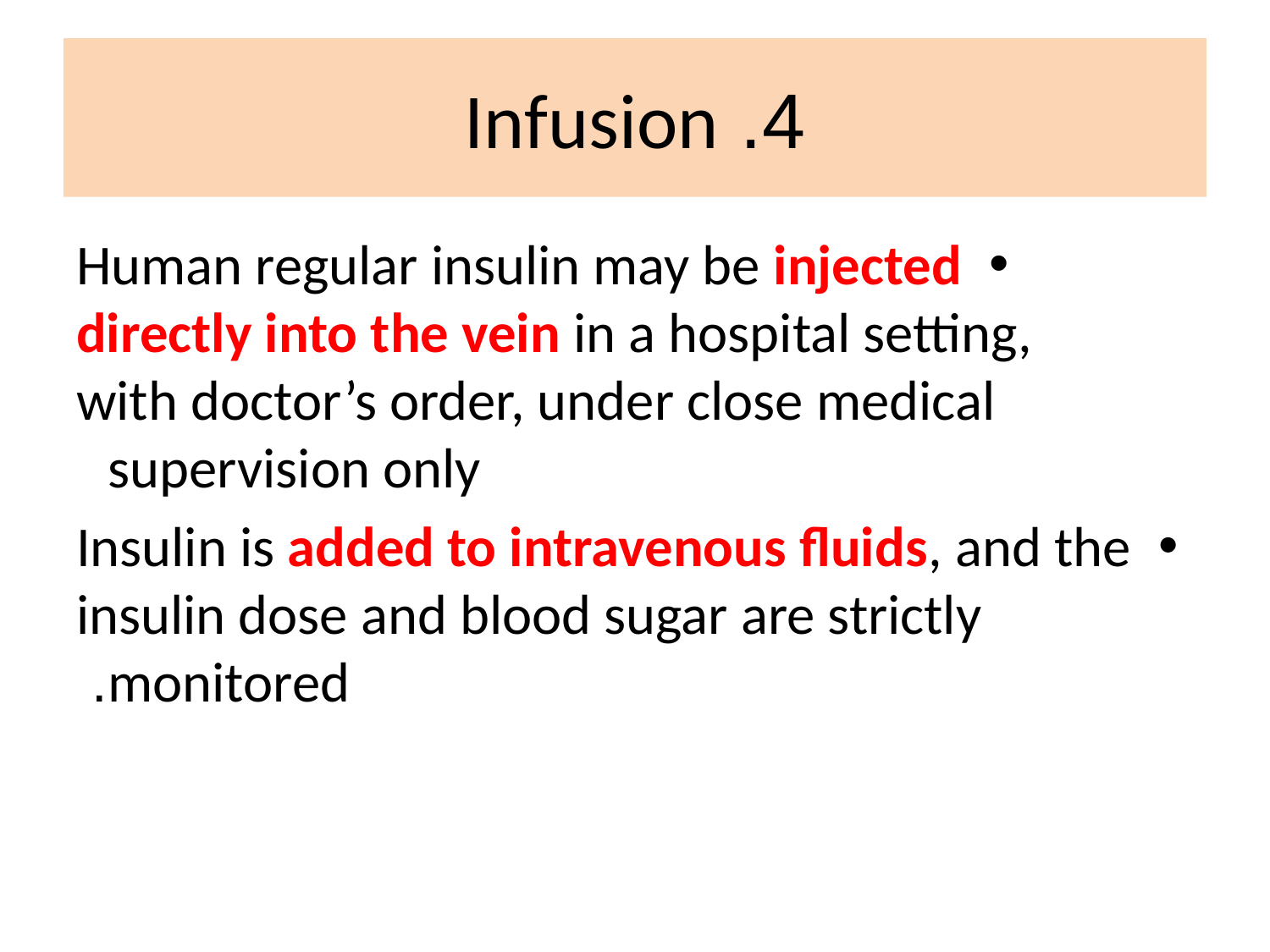

# 4. Infusion
Human regular insulin may be injected directly into the vein in a hospital setting, with doctor’s order, under close medical supervision only
Insulin is added to intravenous fluids, and the insulin dose and blood sugar are strictly monitored.